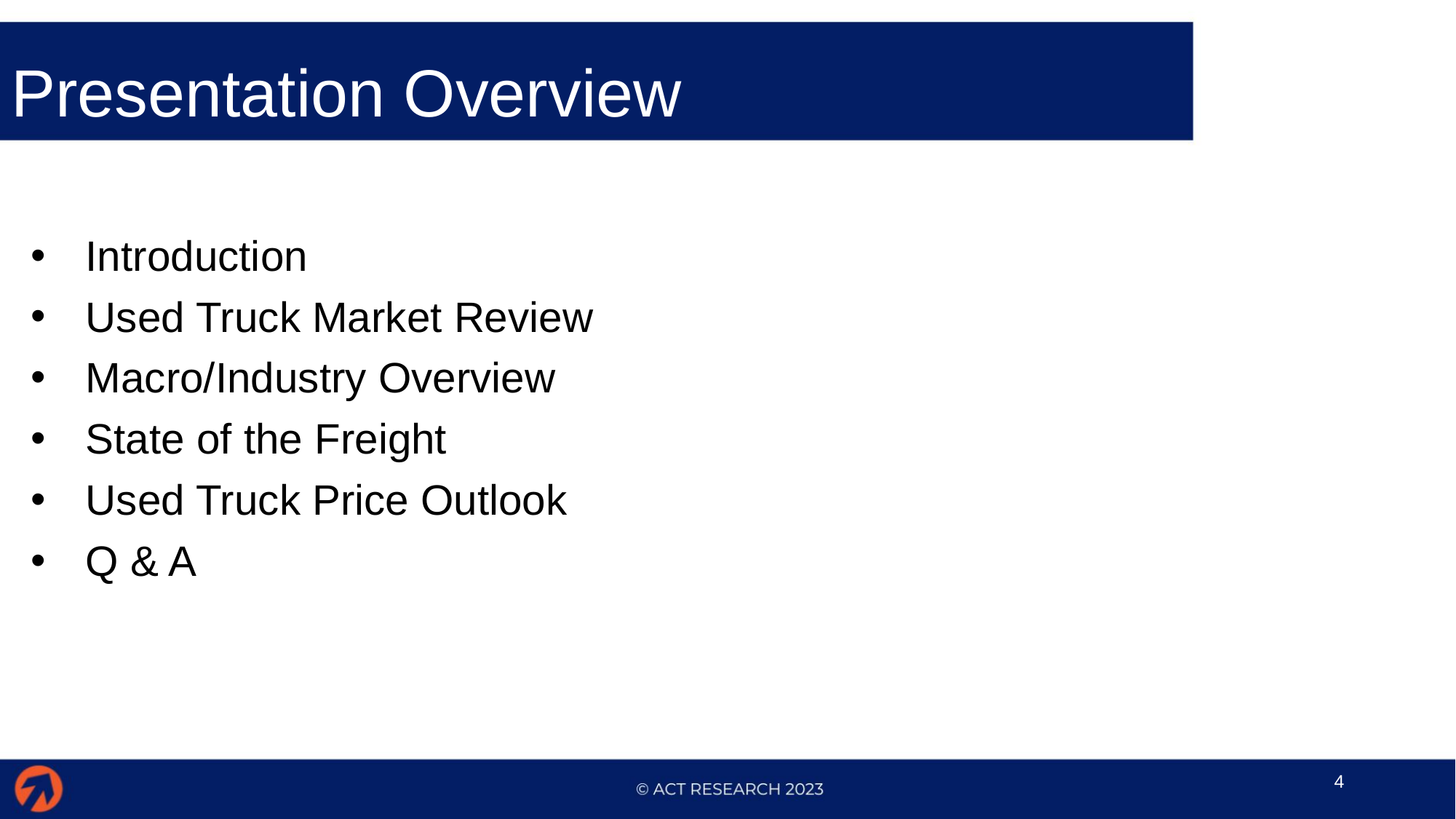

# Presentation Overview
Introduction
Used Truck Market Review
Macro/Industry Overview
State of the Freight
Used Truck Price Outlook
Q & A
4